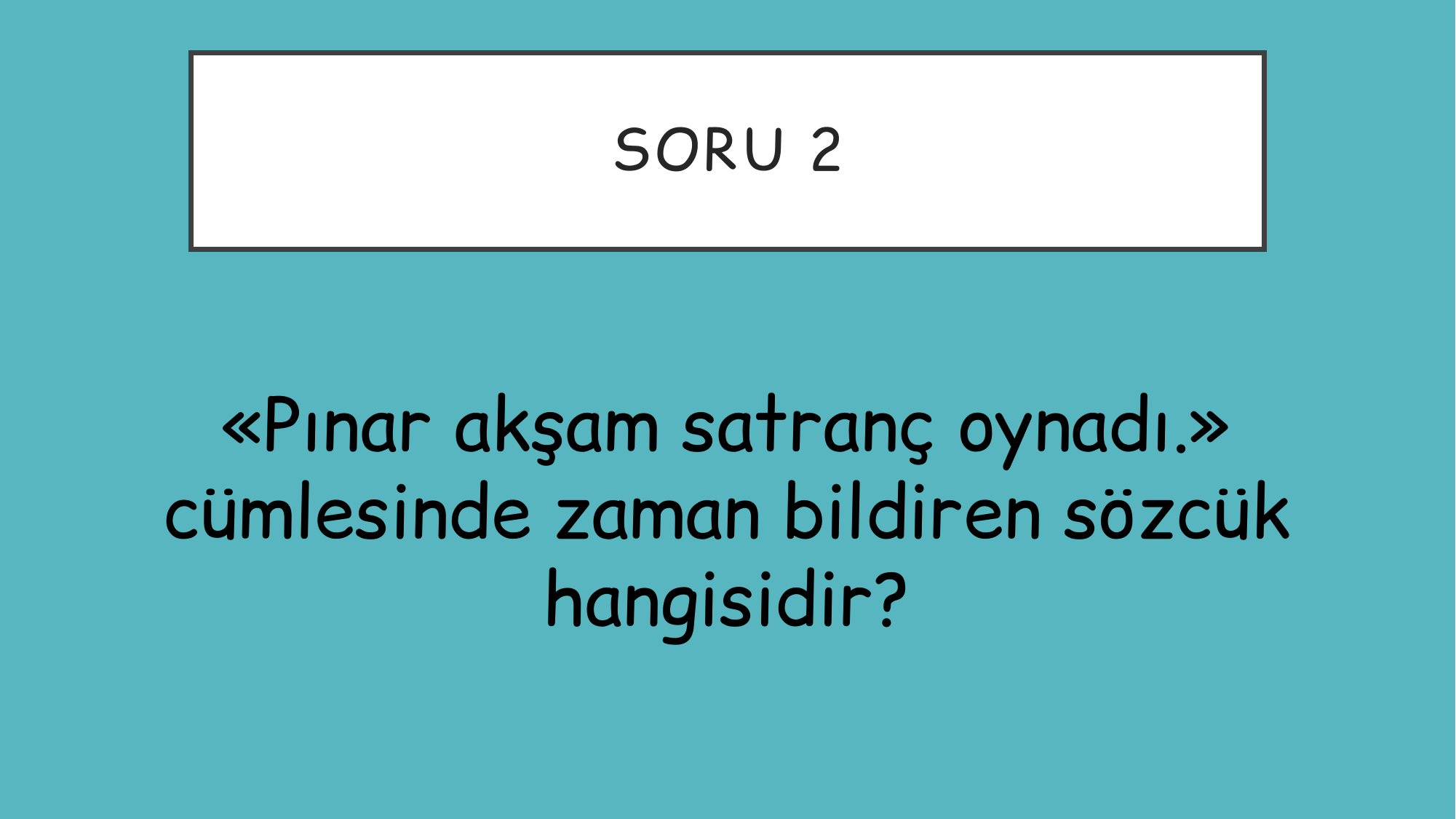

# Soru 2
«Pınar akşam satranç oynadı.» cümlesinde zaman bildiren sözcük hangisidir?